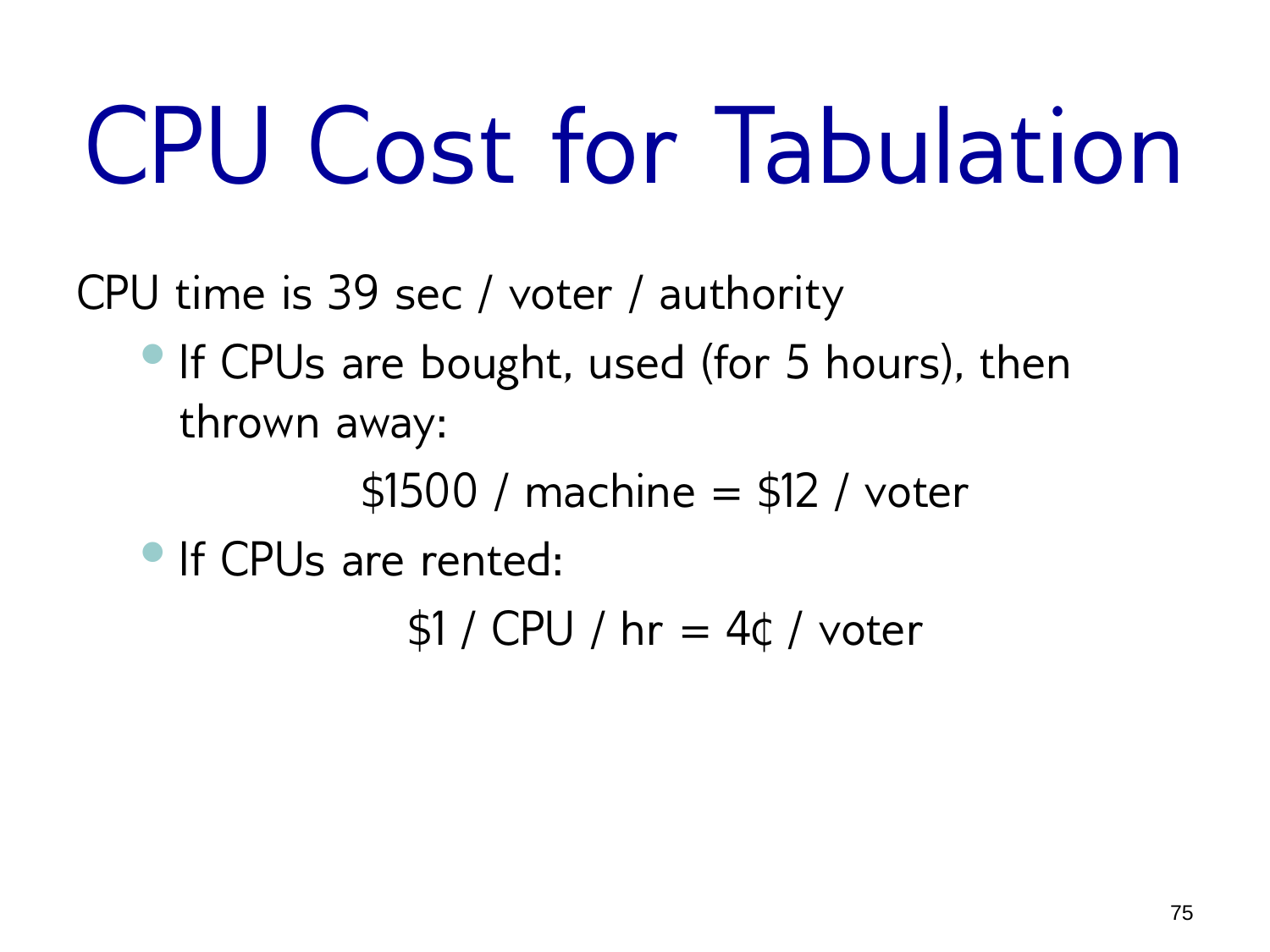

# CPU Cost for Tabulation
CPU time is 39 sec / voter / authority
If CPUs are bought, used (for 5 hours), then thrown away:
$1500 / machine = $12 / voter
If CPUs are rented:
$1 / CPU / hr = 4¢ / voter

75